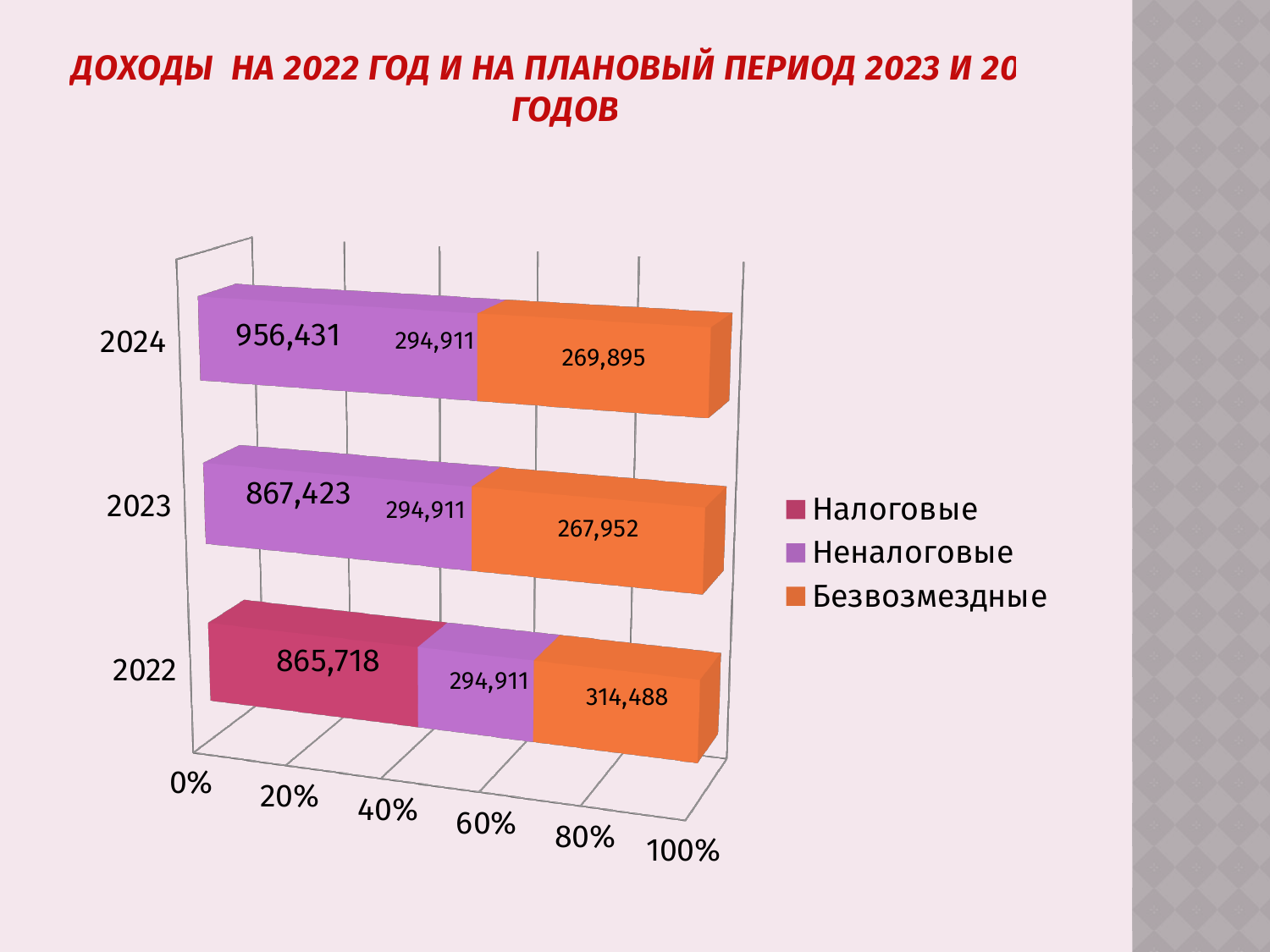

# Доходы  на 2022 год и на плановый период 2023 и 2024 годов

[unsupported chart]